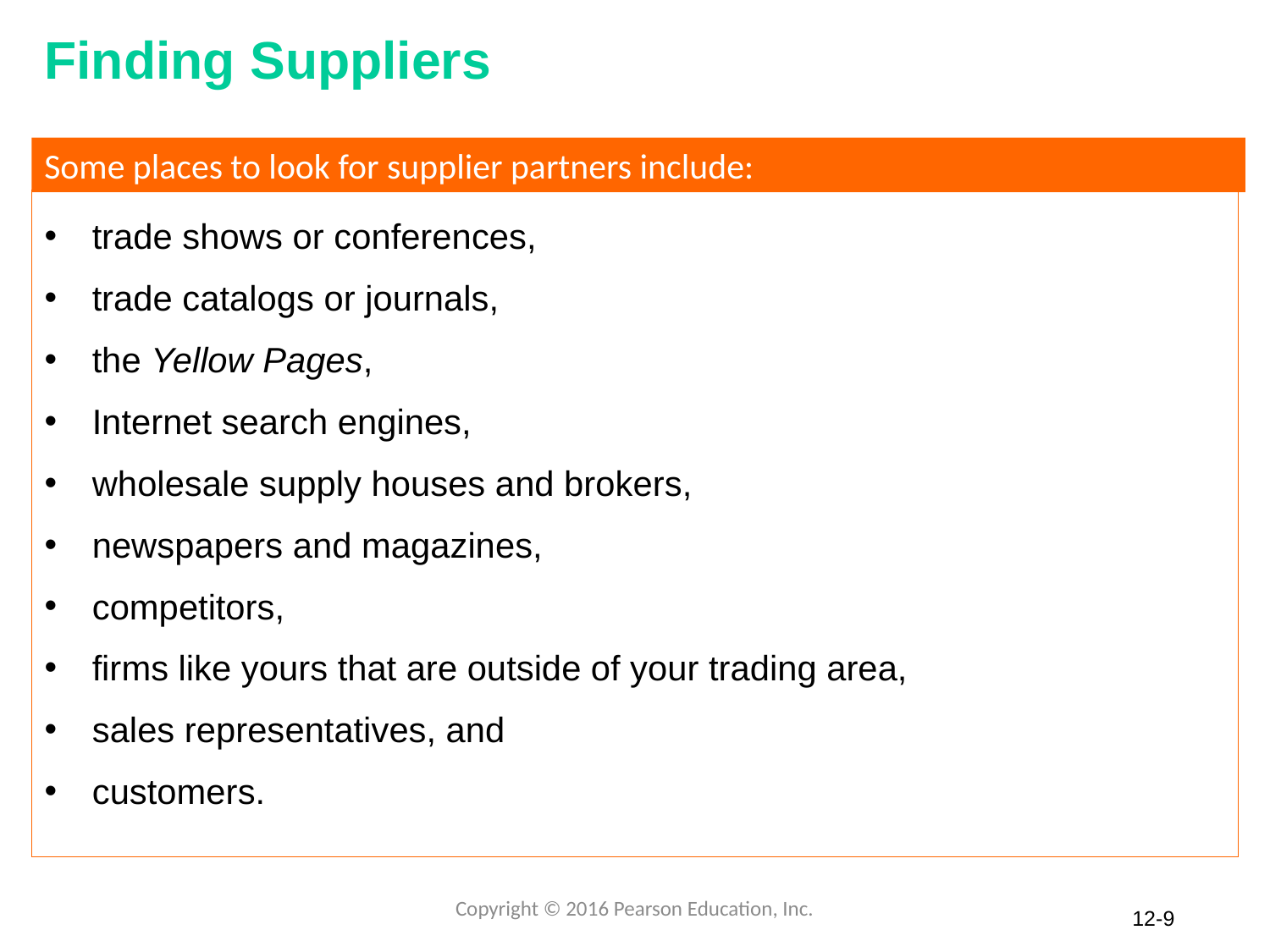

# Finding Suppliers
Some places to look for supplier partners include:

trade shows or conferences,

trade catalogs or journals,

the Yellow Pages,

Internet search engines,

wholesale supply houses and brokers,

newspapers and magazines,

competitors,

firms like yours that are outside of your trading area,

sales representatives, and

customers.
Copyright © 2016 Pearson Education, Inc.